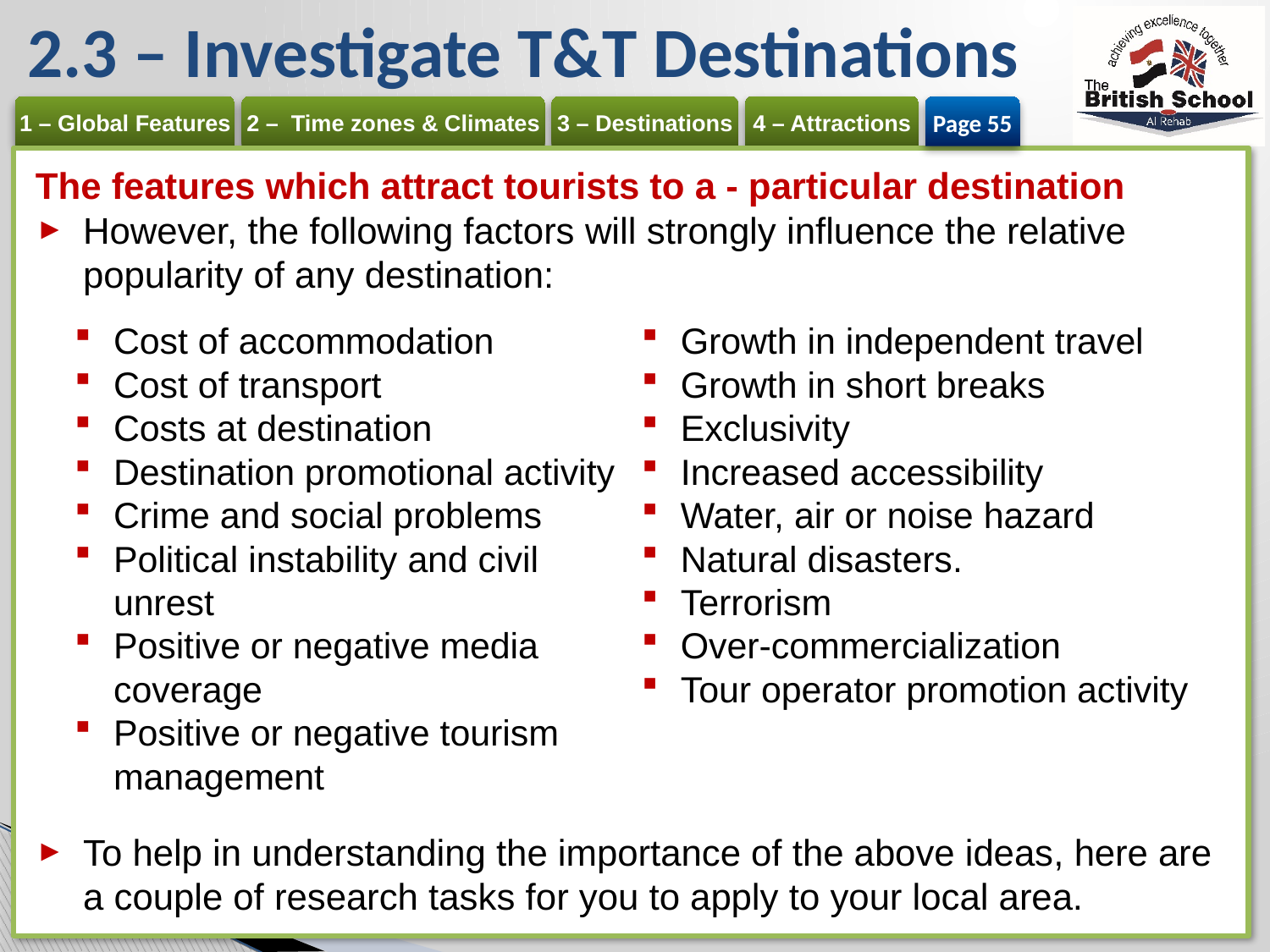

# 2.3 – Investigate T&T Destinations
Page 55
The features which attract tourists to a - particular destination
However, the following factors will strongly influence the relative popularity of any destination:

To help in understanding the importance of the above ideas, here are a couple of research tasks for you to apply to your local area.
Cost of accommodation
Cost of transport
Costs at destination
Destination promotional activity
Crime and social problems
Political instability and civil unrest
Positive or negative media coverage
Positive or negative tourism management
Growth in independent travel
Growth in short breaks
Exclusivity
Increased accessibility
Water, air or noise hazard
Natural disasters.
Terrorism
Over-commercialization
Tour operator promotion activity